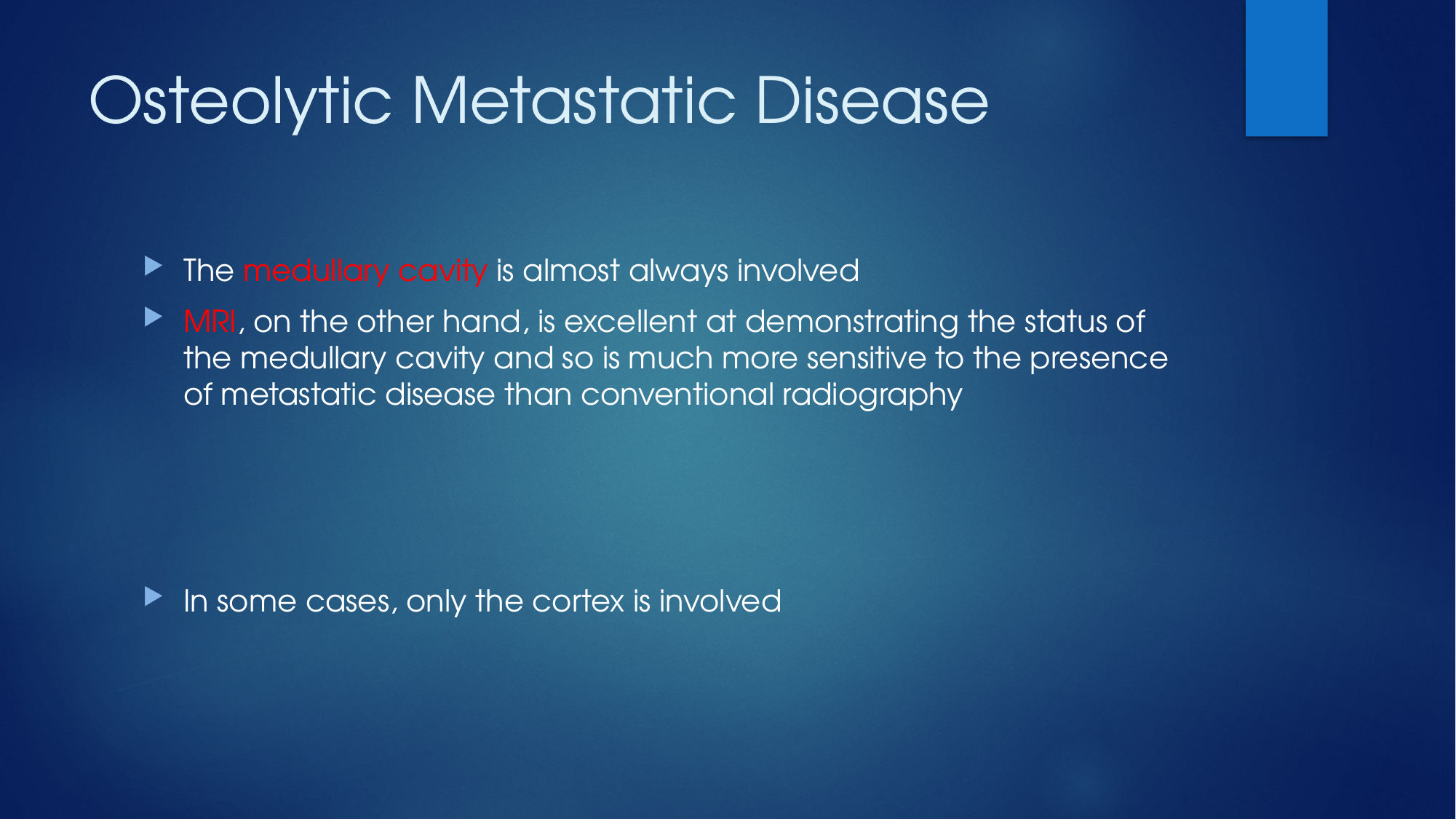

# Osteolytic Metastatic Disease
The medullary cavity is almost always involved
MRI, on the other hand, is excellent at demonstrating the status of the medullary cavity and so is much more sensitive to the presence of metastatic disease than conventional radiography

In some cases, only the cortex is involved